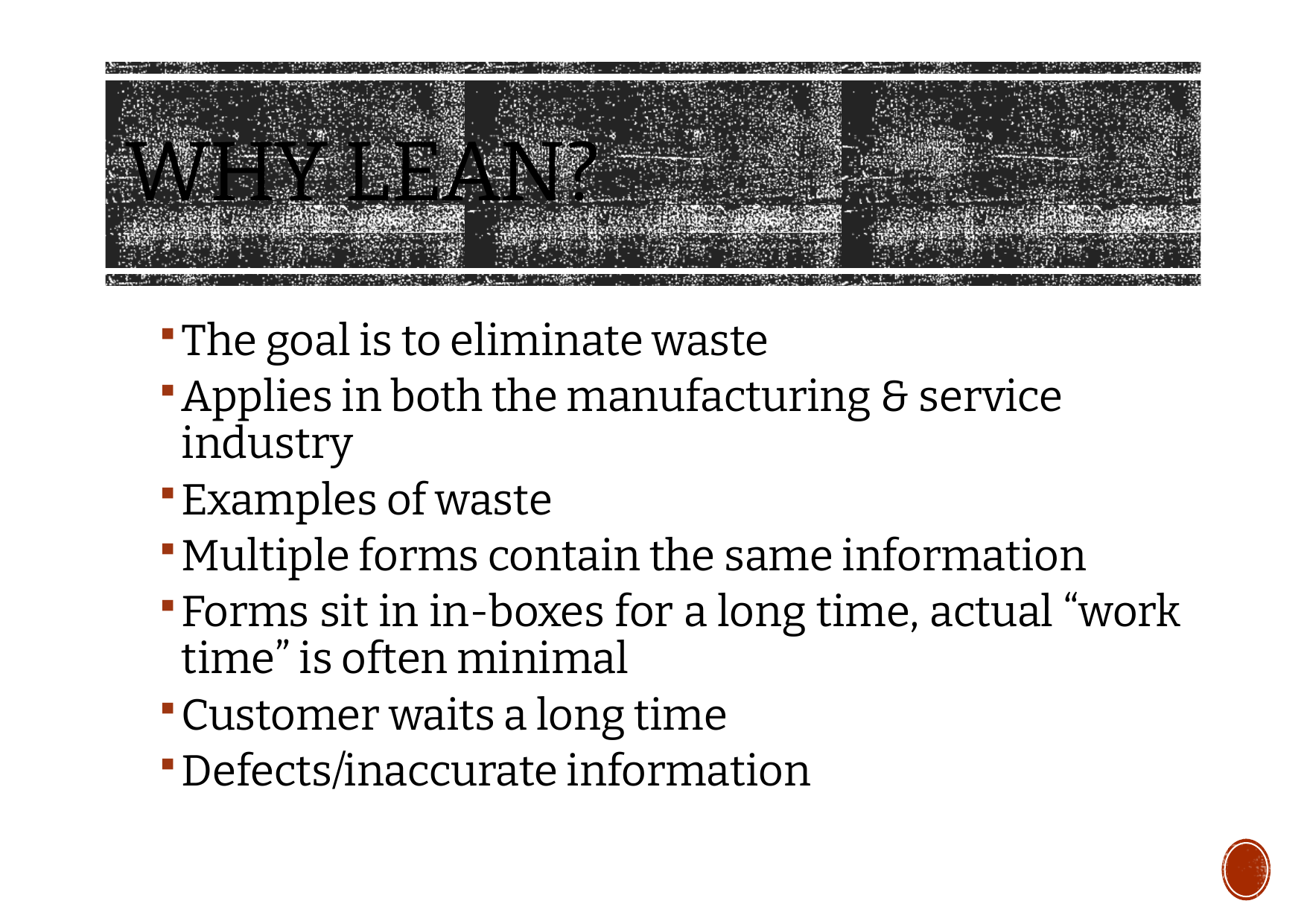

# Why lean?

The goal is to eliminate waste
Applies in both the manufacturing & service industry
Examples of waste
Multiple forms contain the same information
Forms sit in in-boxes for a long time, actual “work time” is often minimal
Customer waits a long time
Defects/inaccurate information